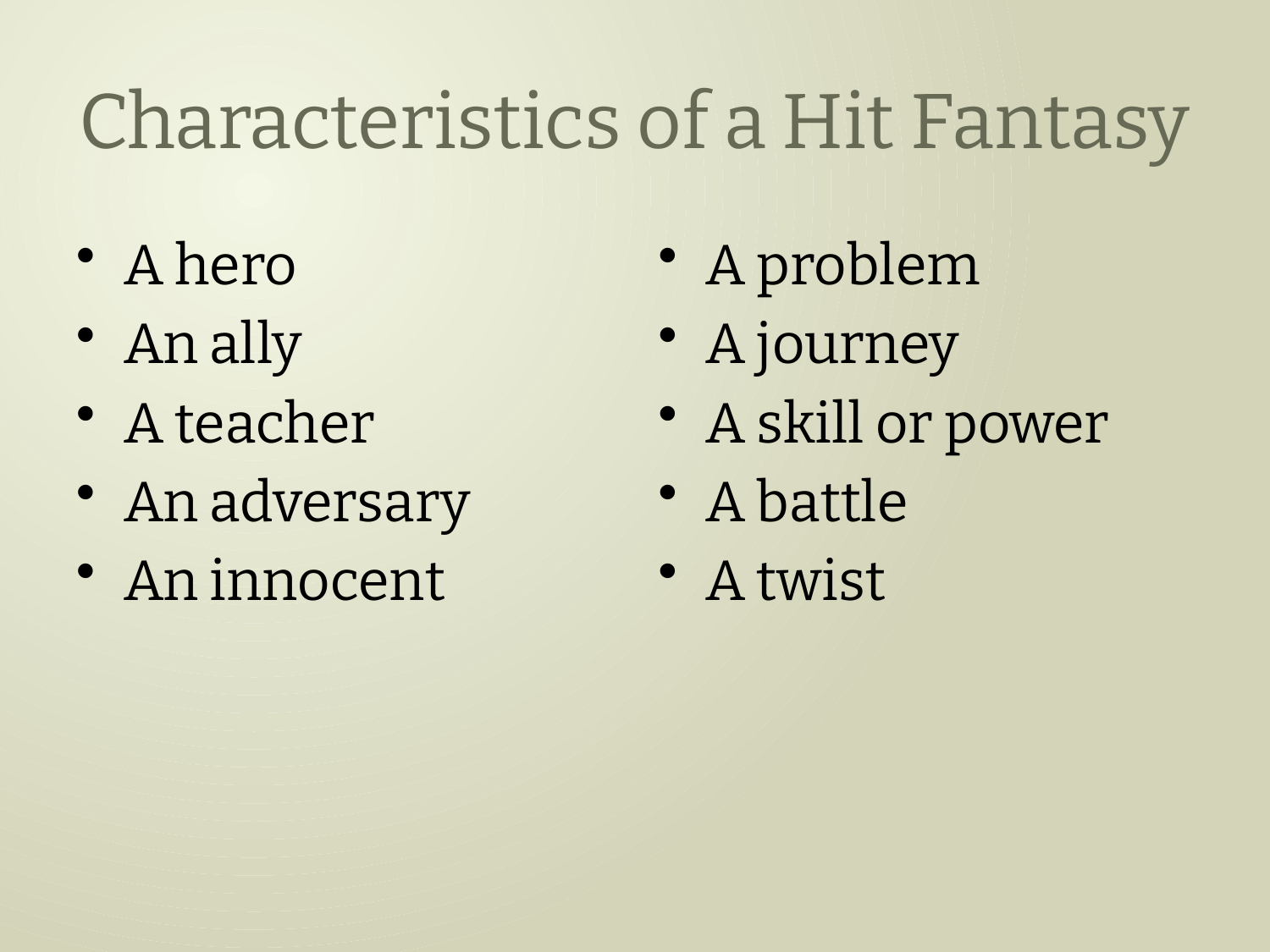

# Characteristics of a Hit Fantasy
A hero
An ally
A teacher
An adversary
An innocent
A problem
A journey
A skill or power
A battle
A twist